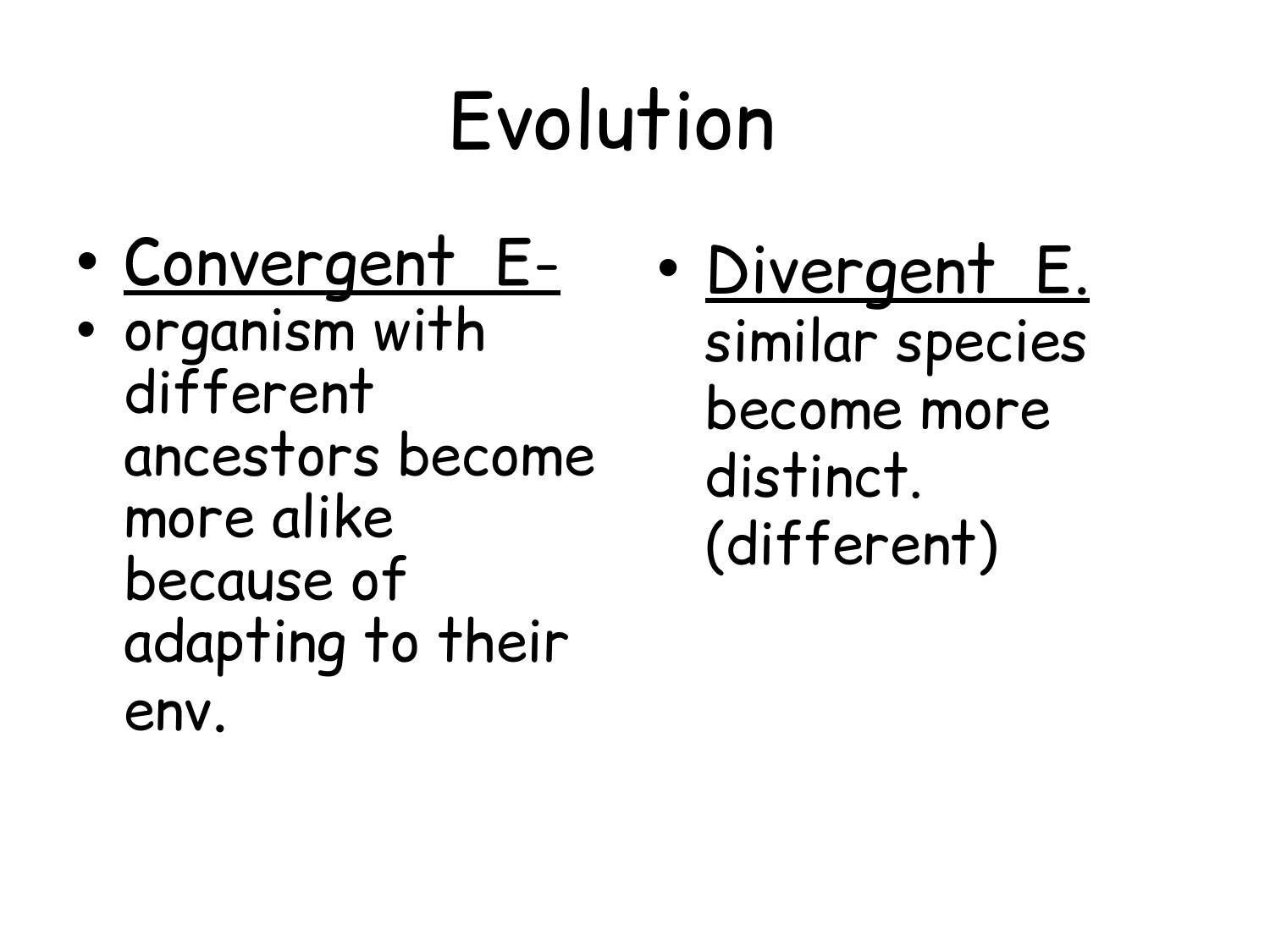

# Evolution
Convergent  E-
organism with different ancestors become more alike because of adapting to their env.
Divergent  E. similar species become more distinct.  (different)